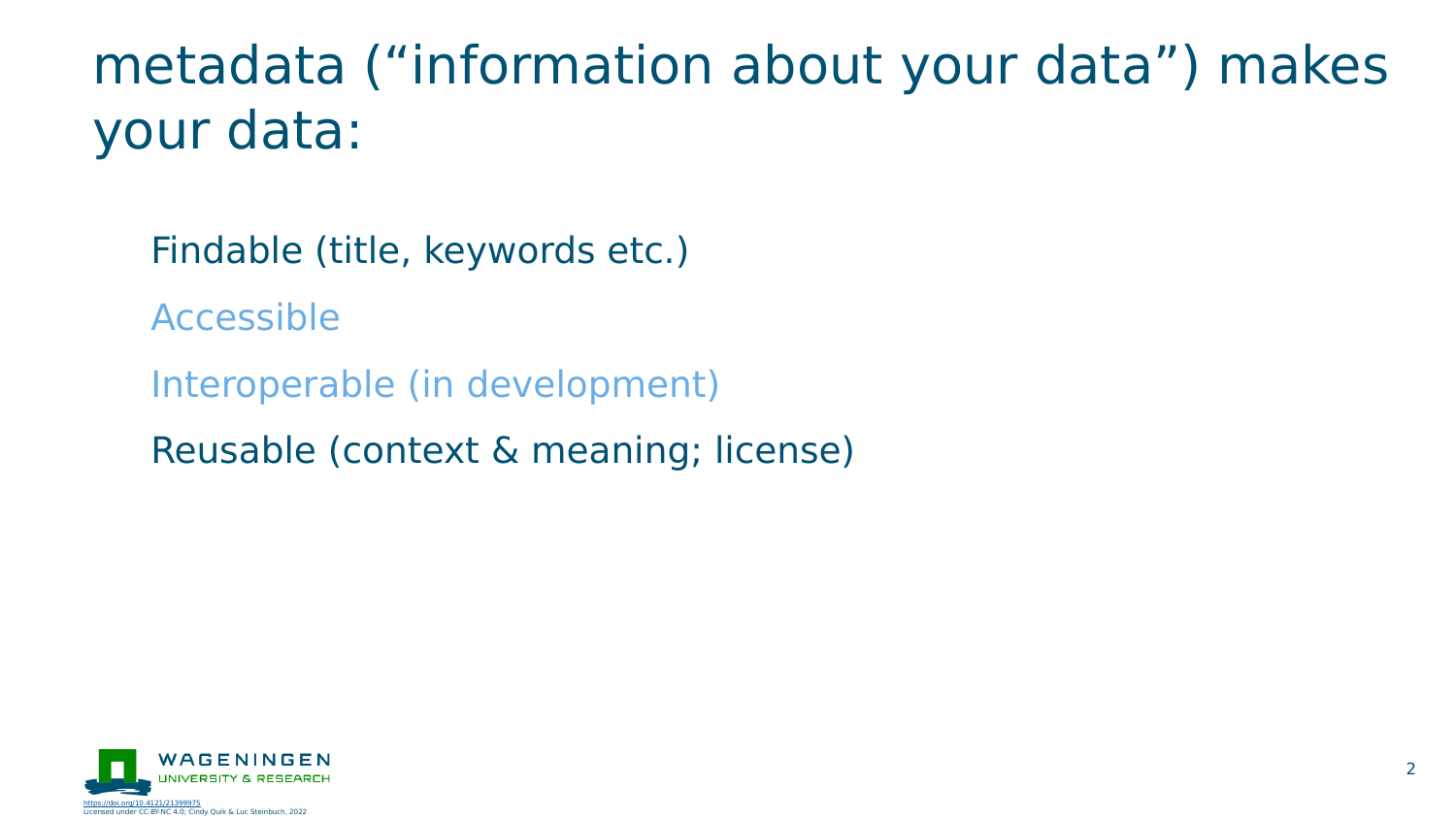

# metadata (“information about your data”) makes your data:
Findable (title, keywords etc.)
Accessible
Interoperable (in development)
Reusable (context & meaning; license)
2